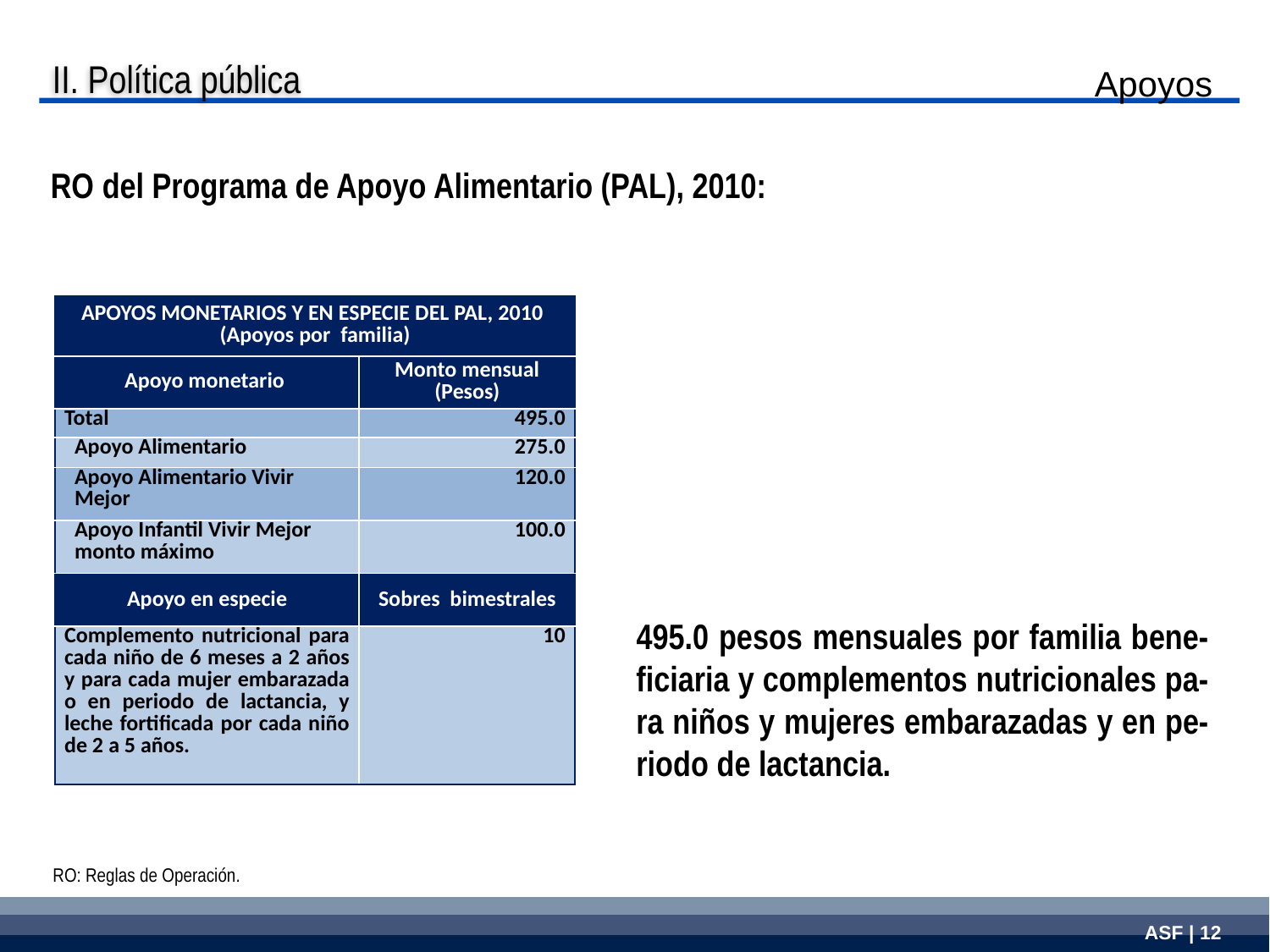

Apoyos
II. Política pública

RO del Programa de Apoyo Alimentario (PAL), 2010:
| APOYOS MONETARIOS Y EN ESPECIE DEL PAL, 2010 (Apoyos por familia) |  |
| --- | --- |
| Apoyo monetario | Monto mensual (Pesos) |
| Total | 495.0 |
| Apoyo Alimentario | 275.0 |
| Apoyo Alimentario Vivir Mejor | 120.0 |
| Apoyo Infantil Vivir Mejor monto máximo | 100.0 |
| Apoyo en especie | Sobres bimestrales |
| Complemento nutricional para cada niño de 6 meses a 2 años y para cada mujer embarazada o en periodo de lactancia, y leche fortificada por cada niño de 2 a 5 años. | 10 |
495.0 pesos mensuales por familia bene-ficiaria y complementos nutricionales pa-ra niños y mujeres embarazadas y en pe-riodo de lactancia.
RO: Reglas de Operación.
|  |
| --- |
|  |
|  |
ASF | 12